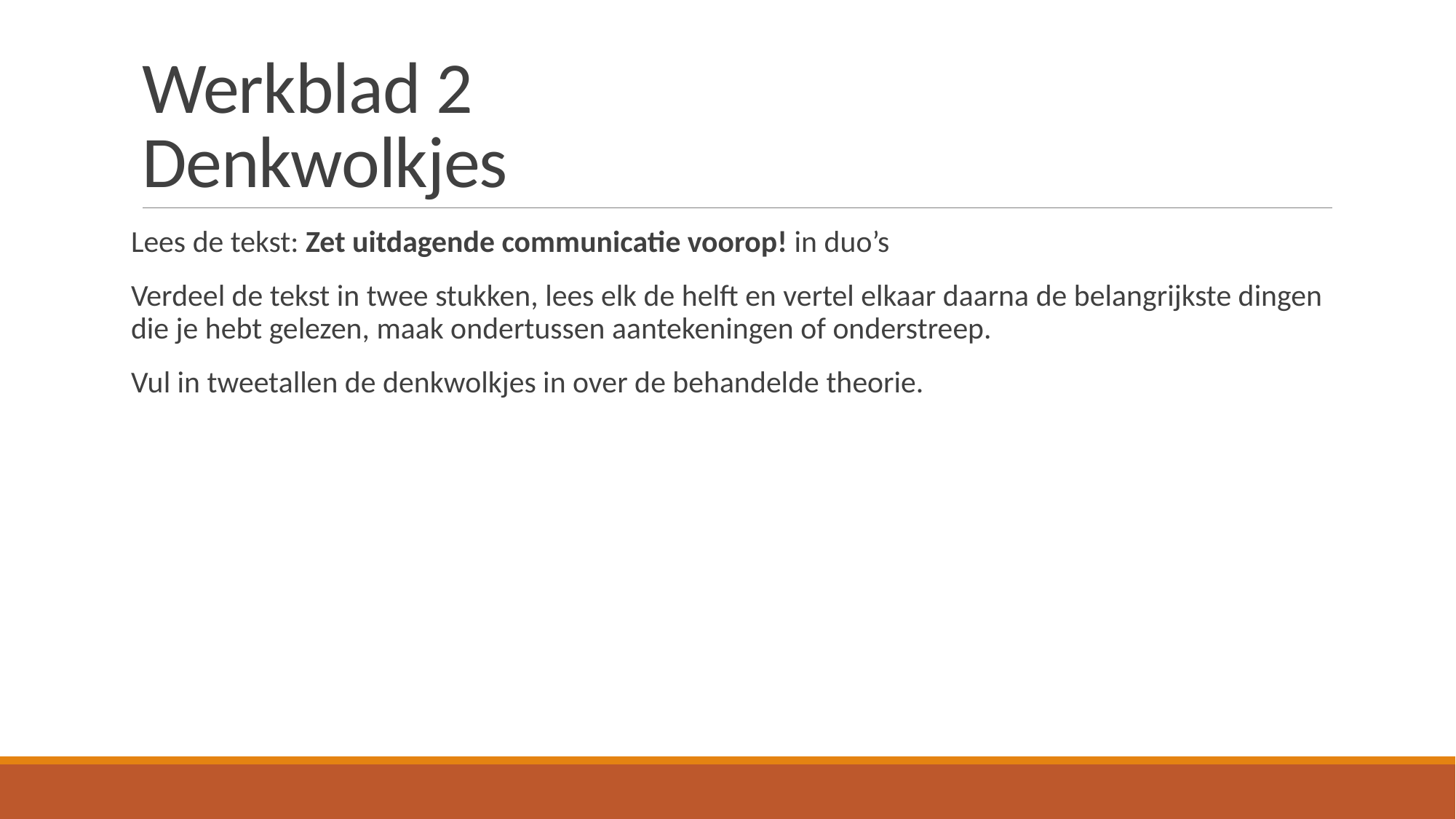

# Werkblad 2 Denkwolkjes
Lees de tekst: Zet uitdagende communicatie voorop! in duo’s
Verdeel de tekst in twee stukken, lees elk de helft en vertel elkaar daarna de belangrijkste dingen die je hebt gelezen, maak ondertussen aantekeningen of onderstreep.
Vul in tweetallen de denkwolkjes in over de behandelde theorie.